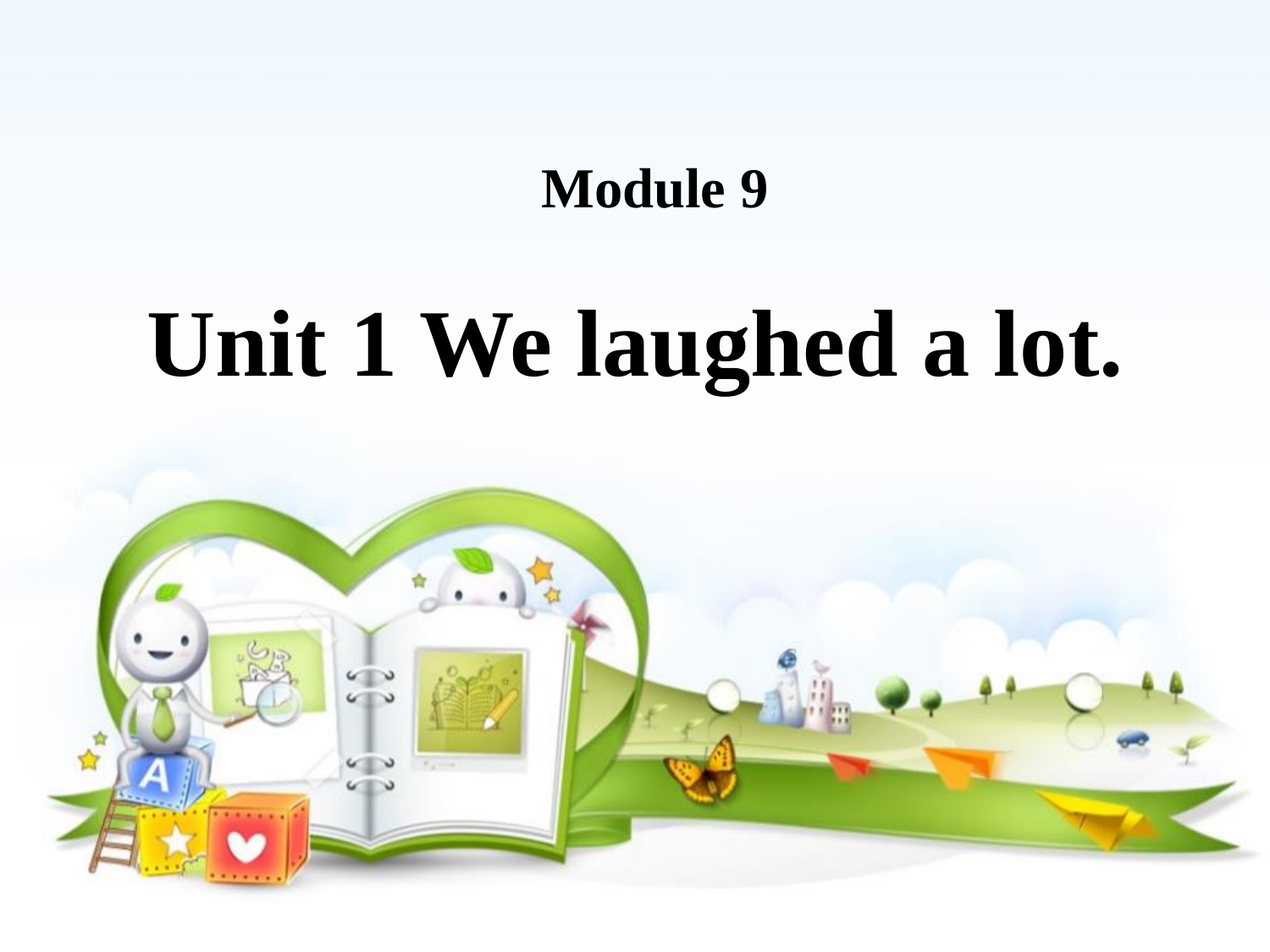

# Module 9
Unit 1 We laughed a lot.